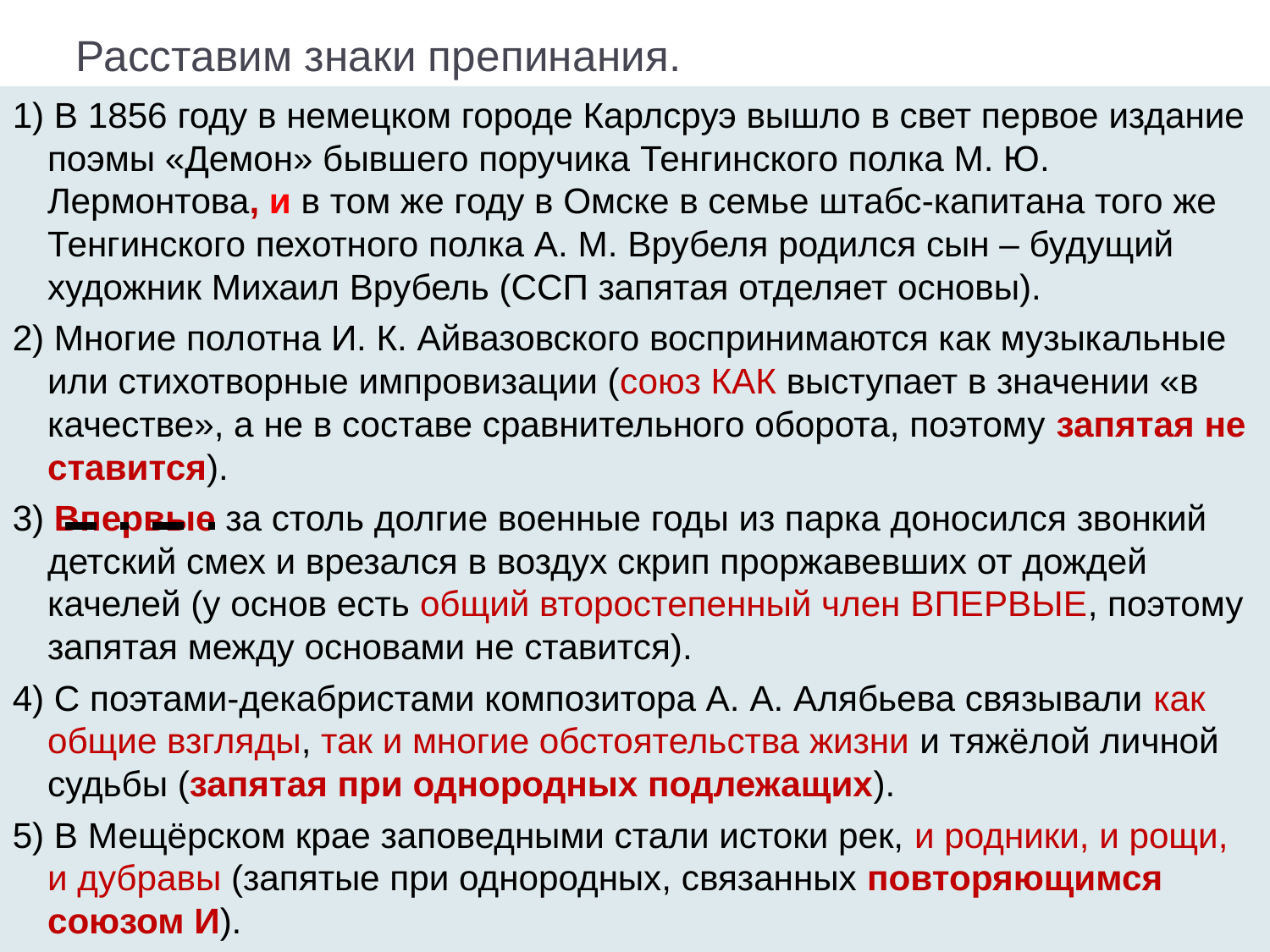

# Расставим знаки препинания.
1) В 1856 году в немецком городе Карлсруэ вышло в свет первое издание поэмы «Демон» бывшего поручика Тенгинского полка М. Ю. Лермонтова, и в том же году в Омске в семье штабс-капитана того же Тенгинского пехотного полка А. М. Врубеля родился сын – будущий художник Михаил Врубель (ССП запятая отделяет основы).
2) Многие полотна И. К. Айвазовского воспринимаются как музыкальные или стихотворные импровизации (союз КАК выступает в значении «в качестве», а не в составе сравнительного оборота, поэтому запятая не ставится).
3) Впервые за столь долгие военные годы из парка доносился звонкий детский смех и врезался в воздух скрип проржавевших от дождей качелей (у основ есть общий второстепенный член ВПЕРВЫЕ, поэтому запятая между основами не ставится).
4) С поэтами-декабристами композитора А. А. Алябьева связывали как общие взгляды, так и многие обстоятельства жизни и тяжёлой личной судьбы (запятая при однородных подлежащих).
5) В Мещёрском крае заповедными стали истоки рек, и родники, и рощи, и дубравы (запятые при однородных, связанных повторяющимся союзом И).